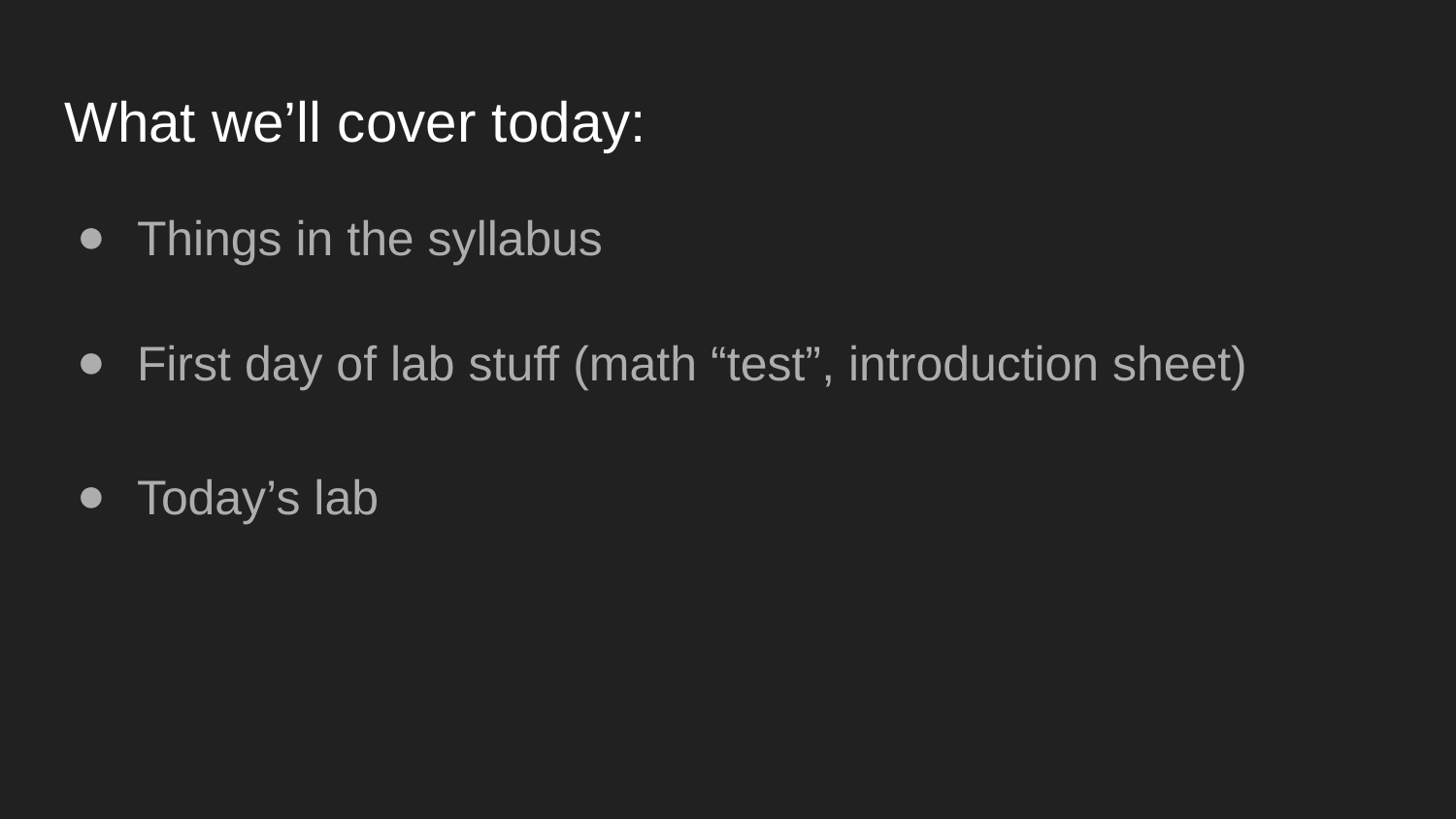

# What we’ll cover today:
Things in the syllabus
First day of lab stuff (math “test”, introduction sheet)
Today’s lab